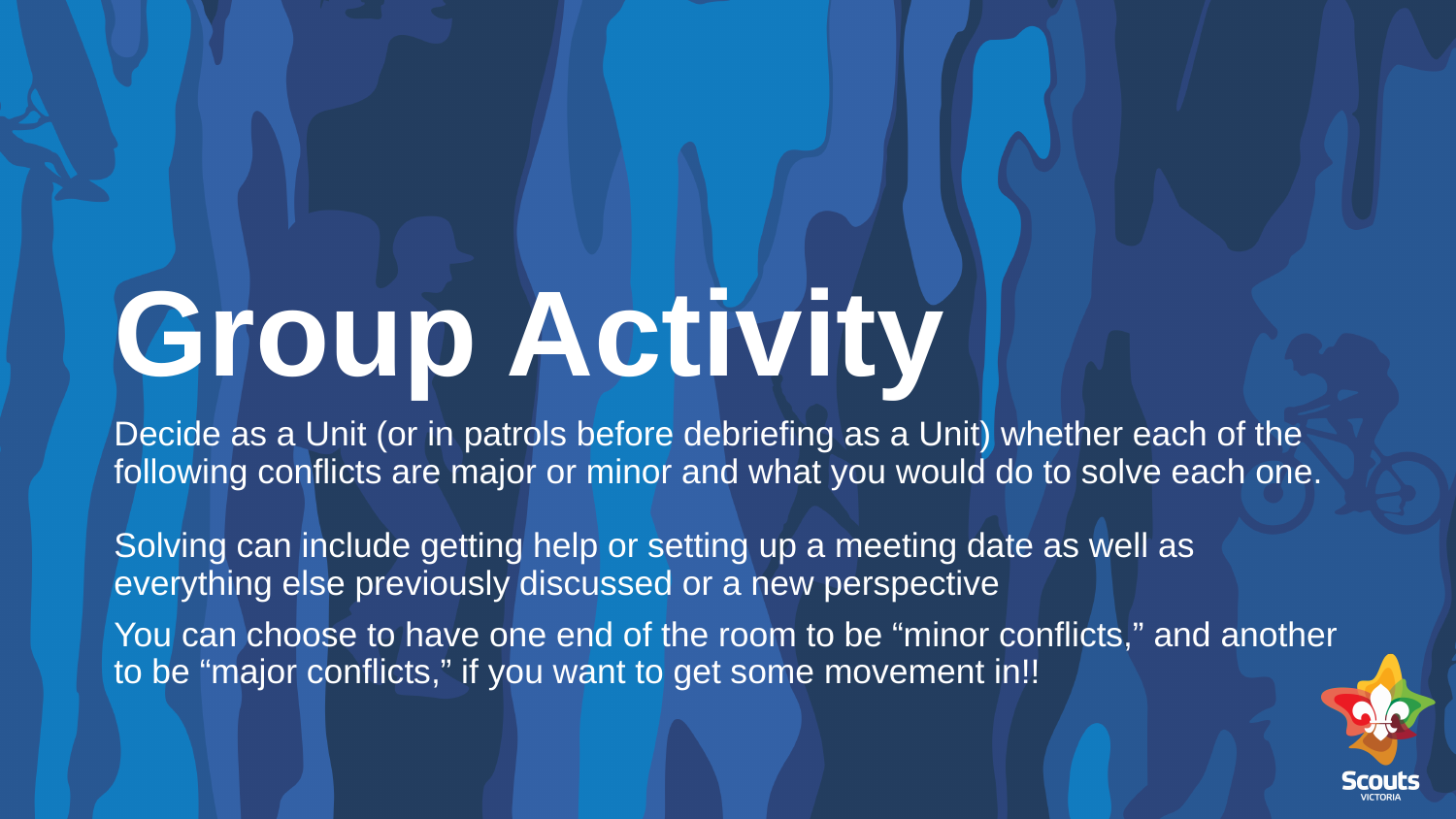

# Group Activity
Decide as a Unit (or in patrols before debriefing as a Unit) whether each of the following conflicts are major or minor and what you would do to solve each one.
Solving can include getting help or setting up a meeting date as well as everything else previously discussed or a new perspective
You can choose to have one end of the room to be “minor conflicts,” and another to be “major conflicts,” if you want to get some movement in!!